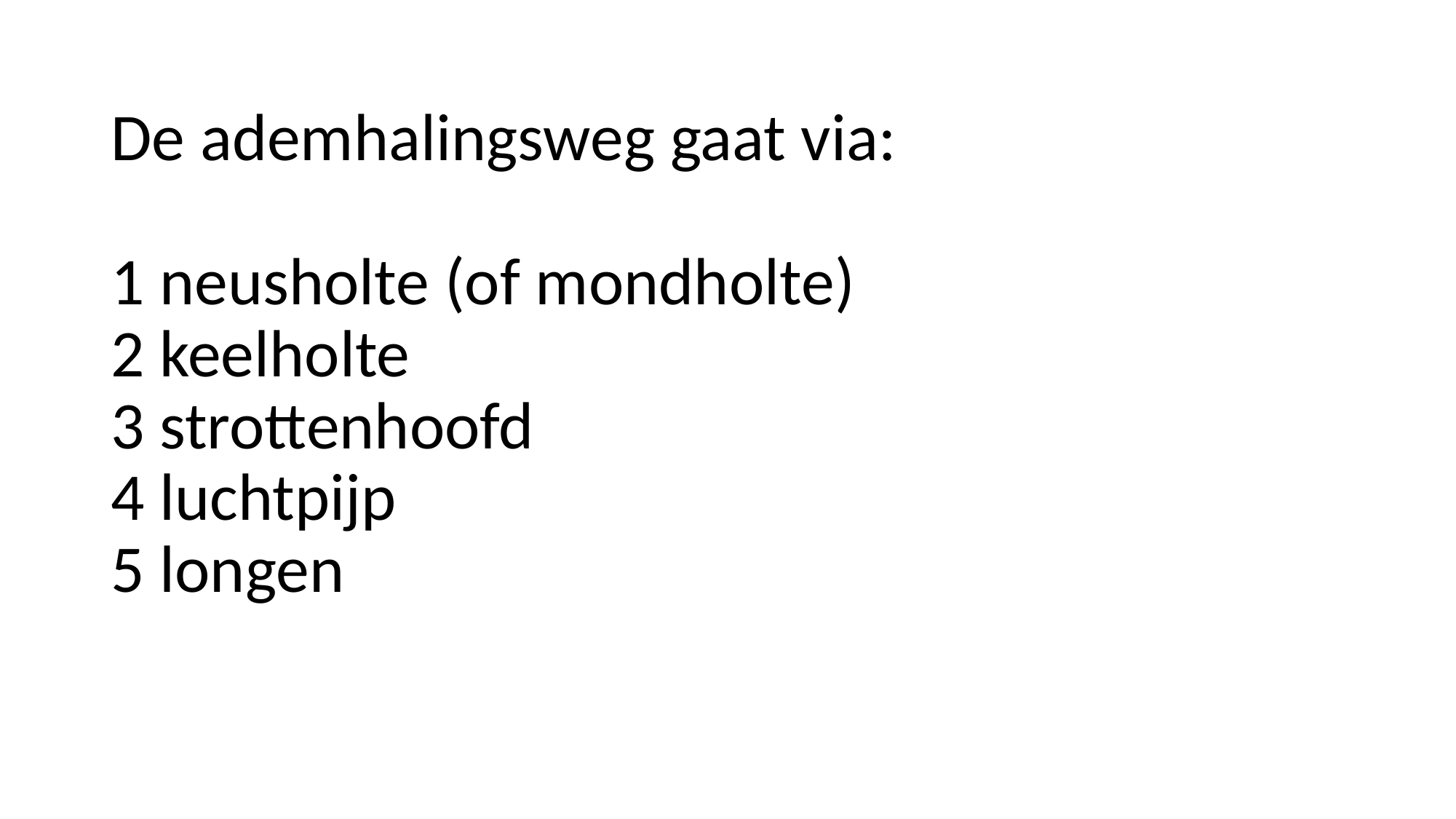

# De ademhalingsweg gaat via: 1 neusholte (of mondholte) 2 keelholte 3 strottenhoofd 4 luchtpijp 5 longen